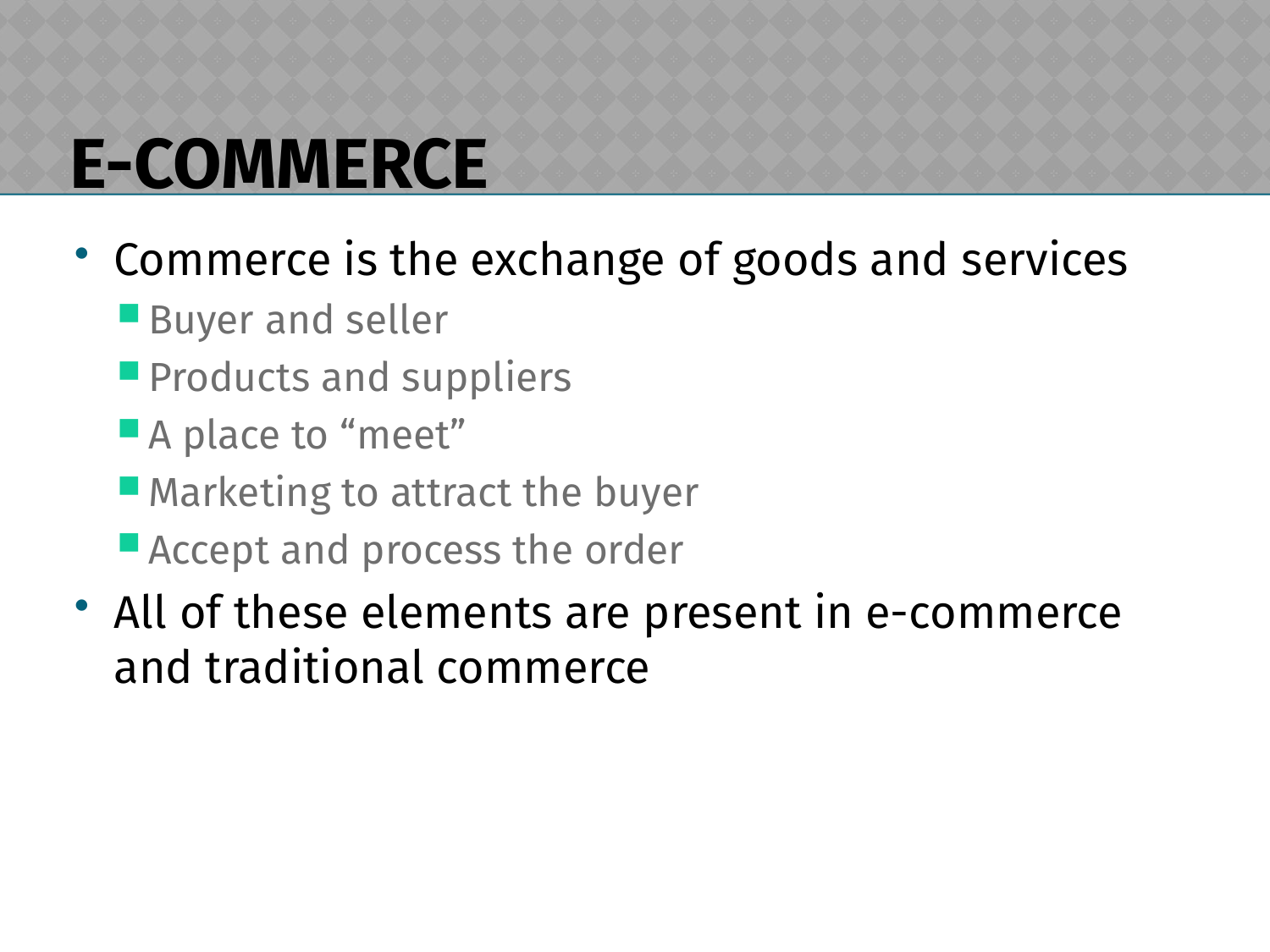

# E-commerce
Commerce is the exchange of goods and services
Buyer and seller
Products and suppliers
A place to “meet”
Marketing to attract the buyer
Accept and process the order
All of these elements are present in e-commerce and traditional commerce